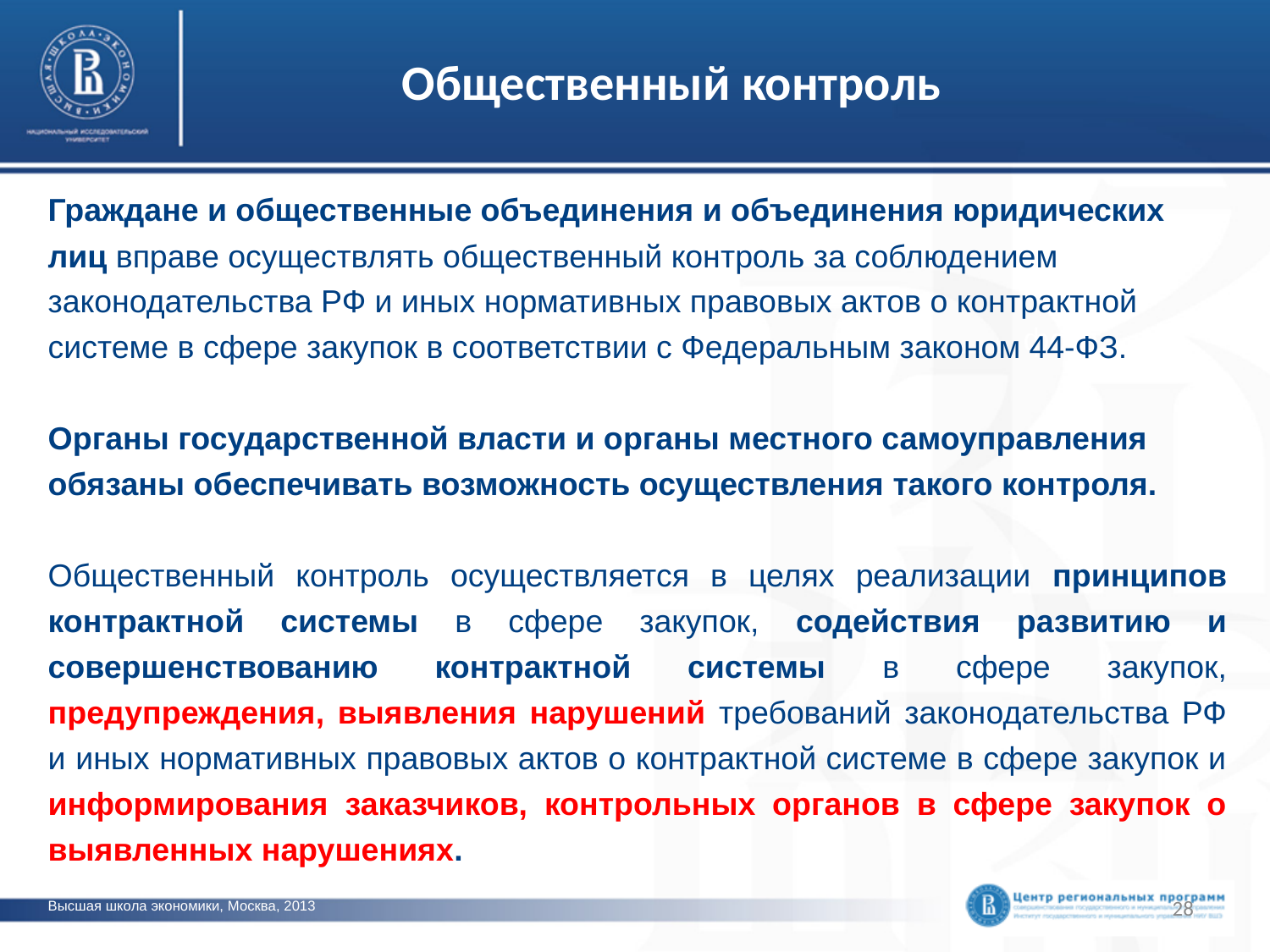

# Общественный контроль

Граждане и общественные объединения и объединения юридических лиц вправе осуществлять общественный контроль за соблюдением законодательства РФ и иных нормативных правовых актов о контрактной системе в сфере закупок в соответствии с Федеральным законом 44-ФЗ.

Органы государственной власти и органы местного самоуправления обязаны обеспечивать возможность осуществления такого контроля.

Общественный контроль осуществляется в целях реализации принципов контрактной системы в сфере закупок, содействия развитию и совершенствованию контрактной системы в сфере закупок, предупреждения, выявления нарушений требований законодательства РФ и иных нормативных правовых актов о контрактной системе в сфере закупок и информирования заказчиков, контрольных органов в сфере закупок о выявленных нарушениях.
фото
28
Высшая школа экономики, Москва, 2013